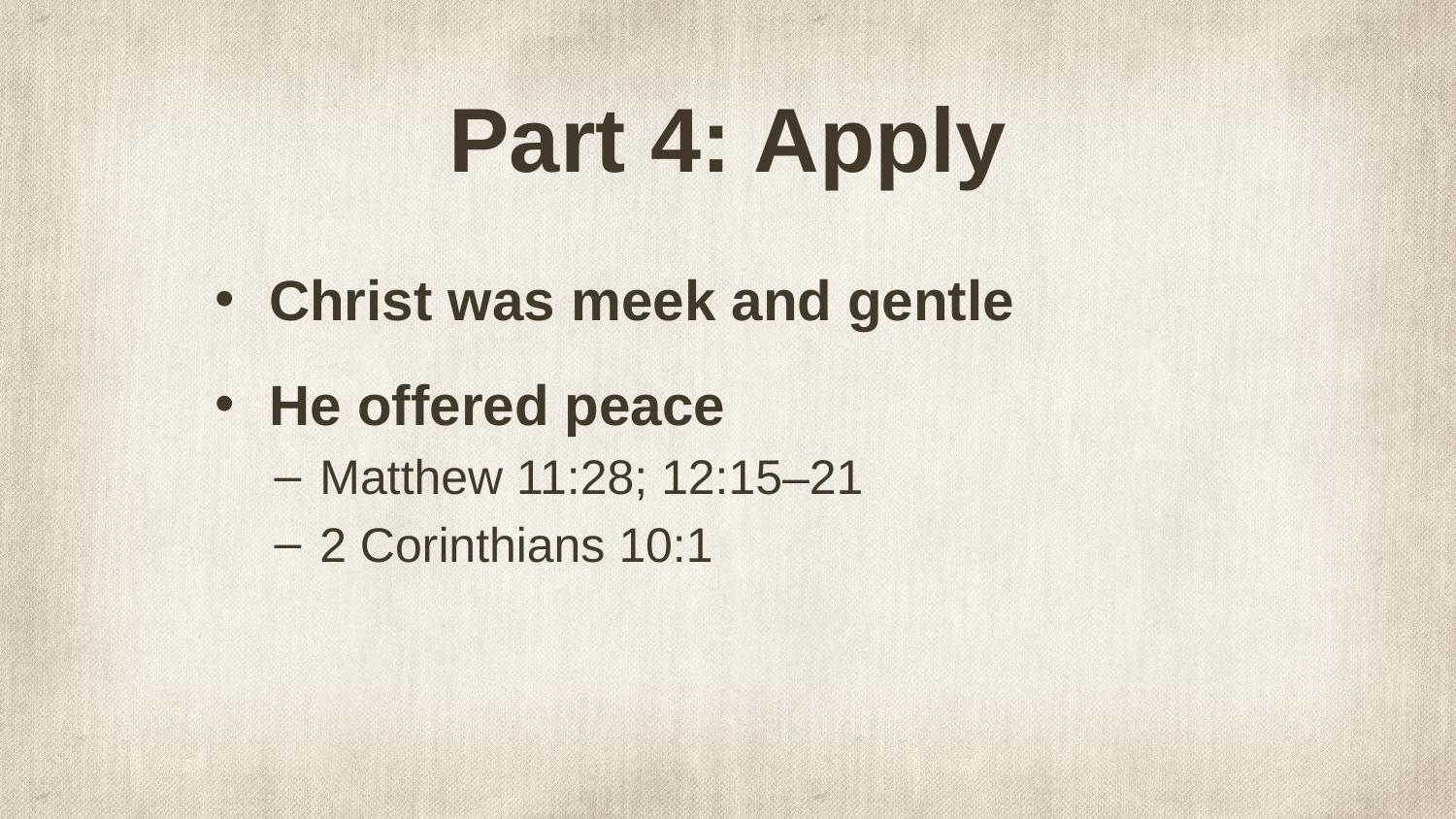

# Part 4: Apply
Christ was meek and gentle
He offered peace
Matthew 11:28; 12:15–21
2 Corinthians 10:1